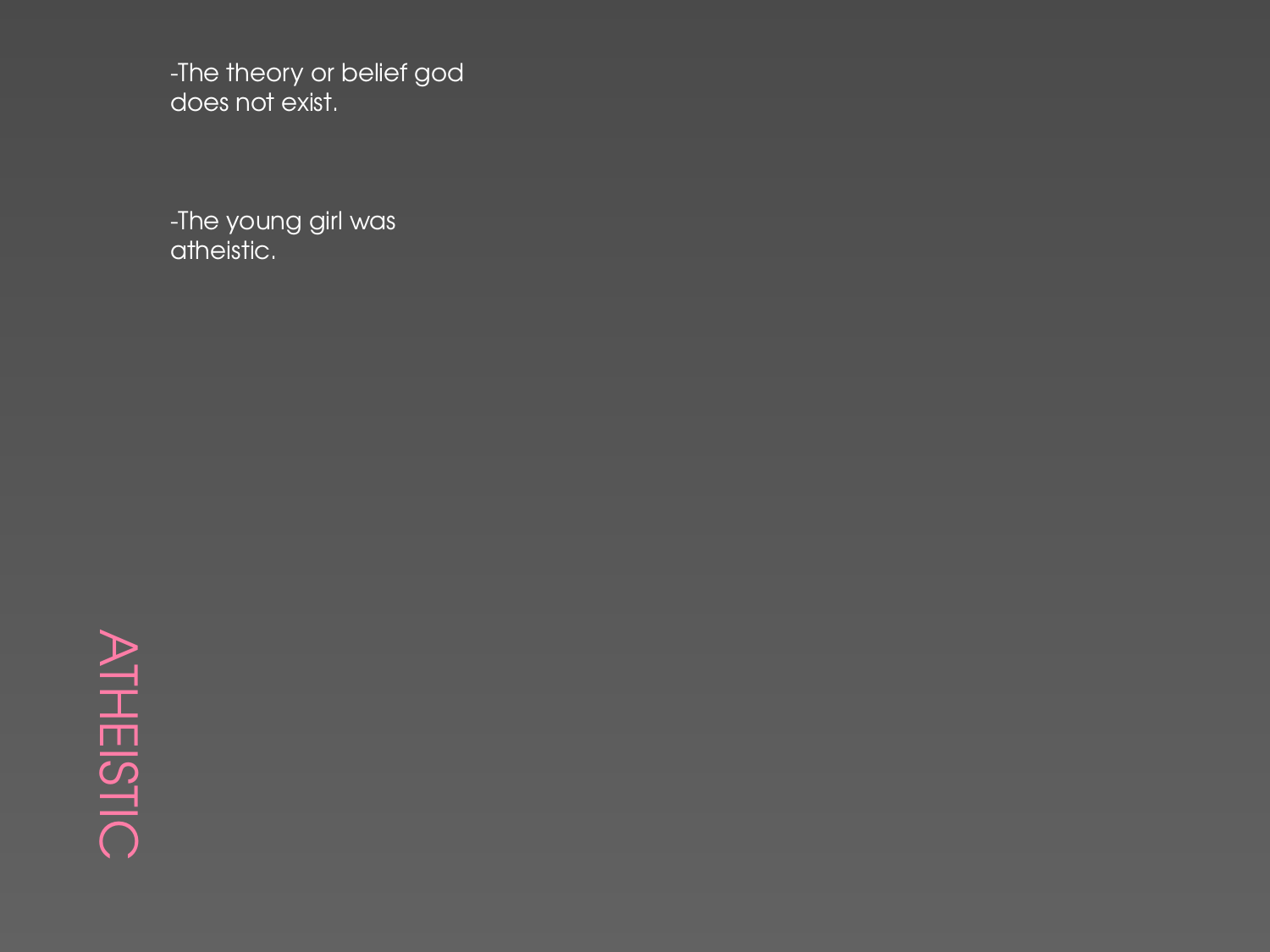

# Atheistic
-The theory or belief god does not exist.

-The young girl was atheistic.